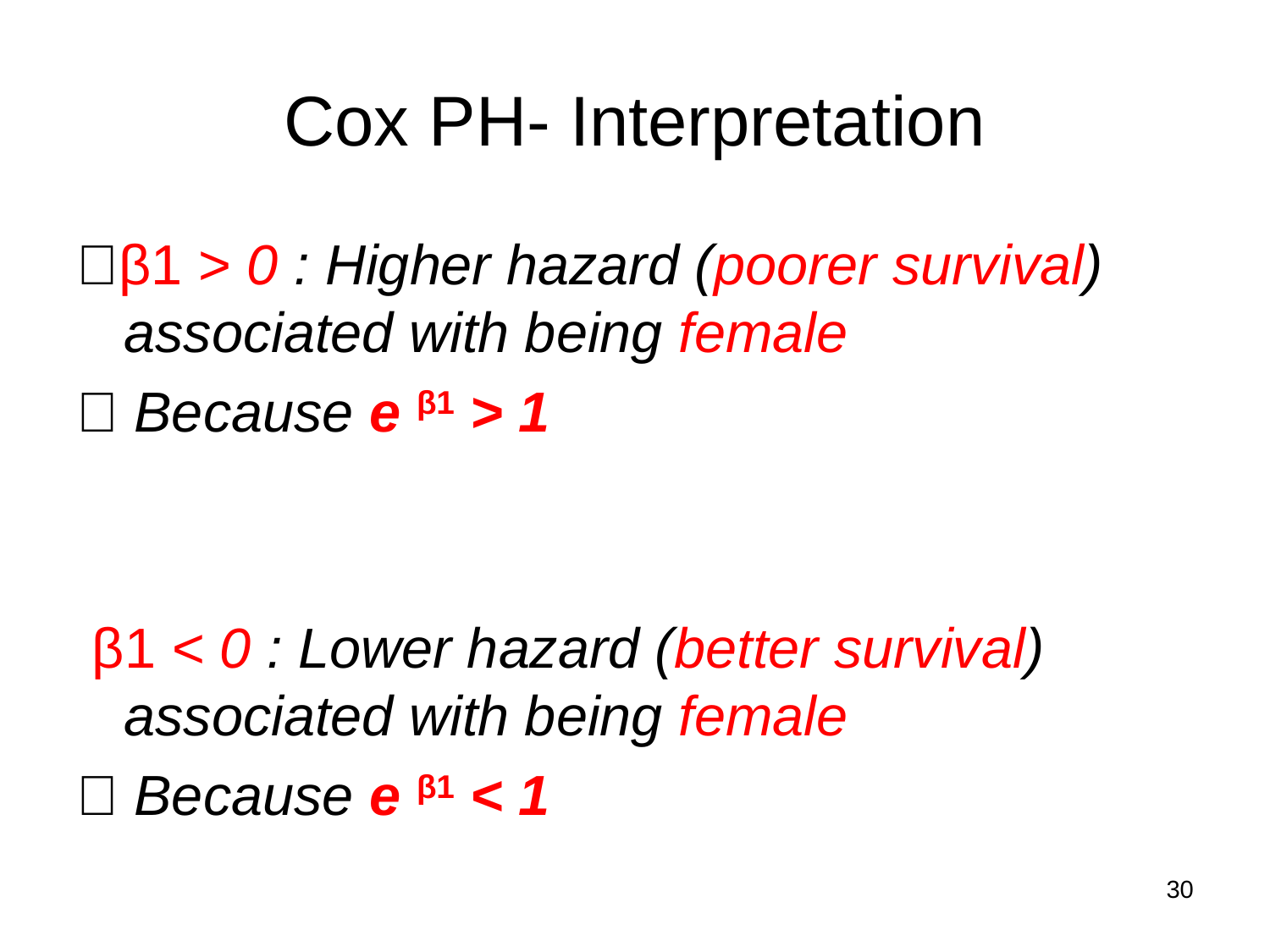

# Cox PH- Interpretation
􀃋β1 > 0 : Higher hazard (poorer survival) associated with being female
􀃋 Because e β1 > 1

 β1 < 0 : Lower hazard (better survival) associated with being female
􀃋 Because e β1 < 1
30